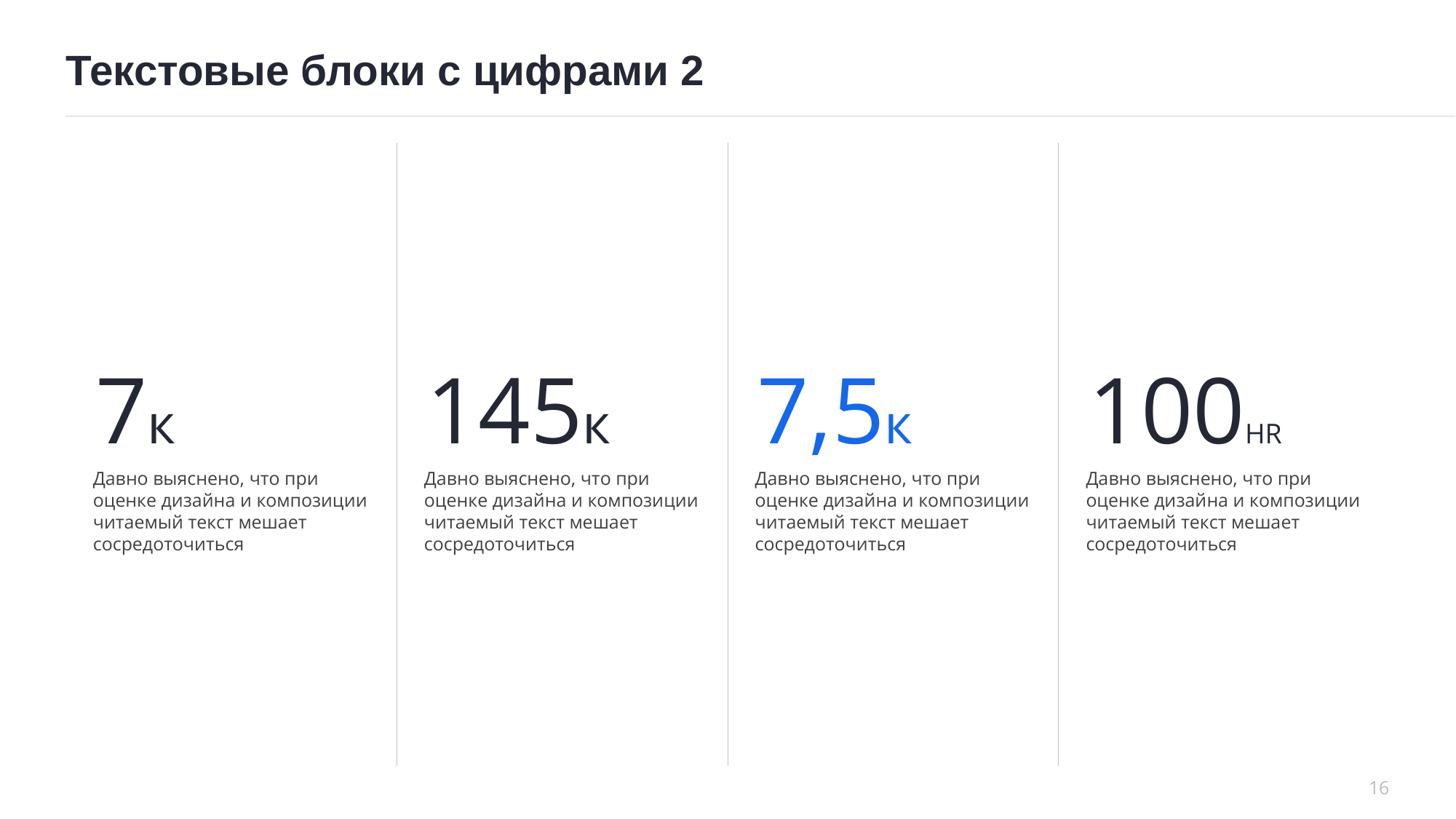

# Текстовые блоки с цифрами 2
7к
145к
7,5к
100HR
Давно выяснено, что при оценке дизайна и композиции читаемый текст мешает сосредоточиться
Давно выяснено, что при оценке дизайна и композиции читаемый текст мешает сосредоточиться
Давно выяснено, что при оценке дизайна и композиции читаемый текст мешает сосредоточиться
Давно выяснено, что при оценке дизайна и композиции читаемый текст мешает сосредоточиться
16